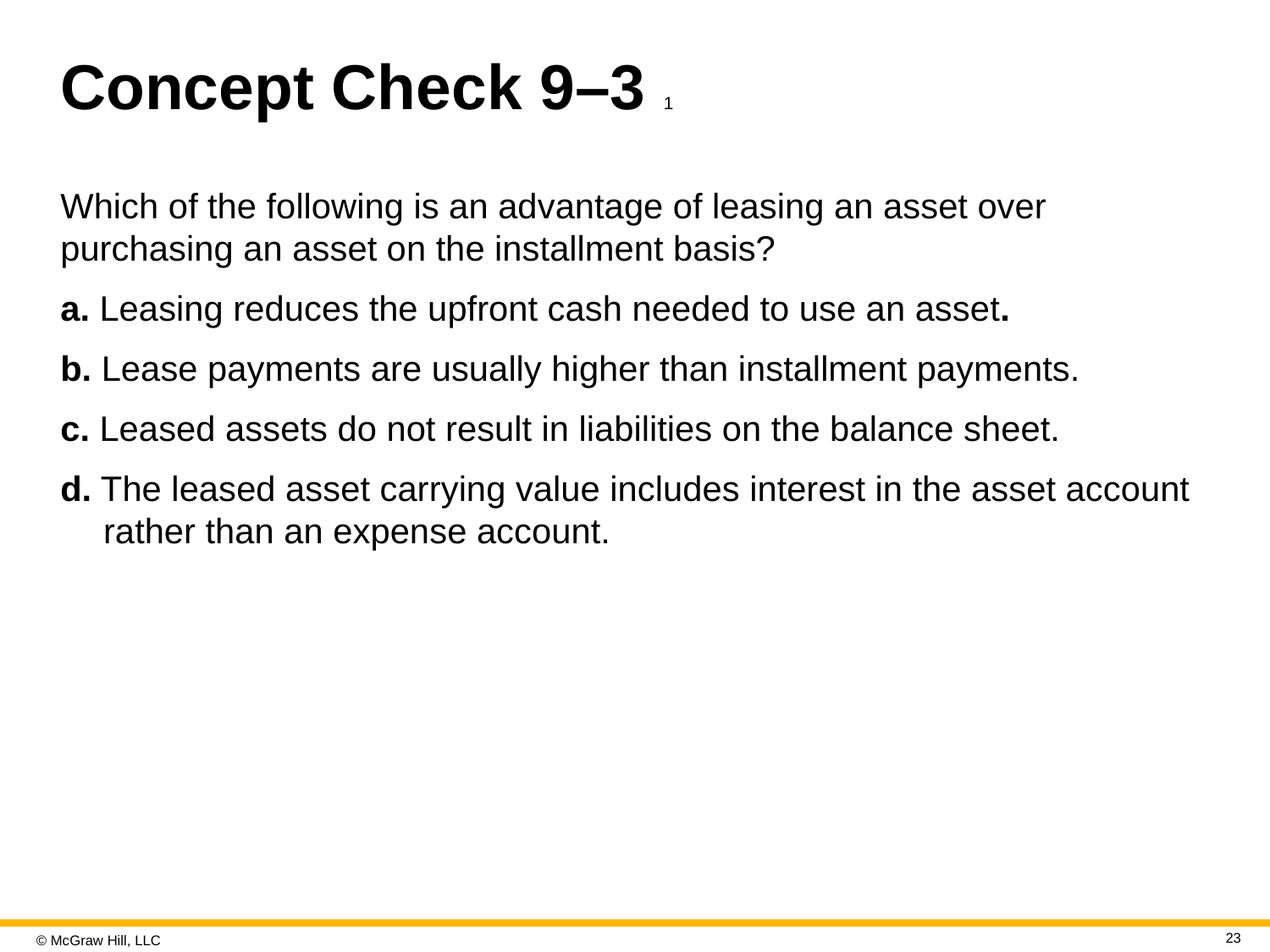

# Concept Check 9–3 1
Which of the following is an advantage of leasing an asset over purchasing an asset on the installment basis?
a. Leasing reduces the upfront cash needed to use an asset.
b. Lease payments are usually higher than installment payments.
c. Leased assets do not result in liabilities on the balance sheet.
d. The leased asset carrying value includes interest in the asset account rather than an expense account.
23